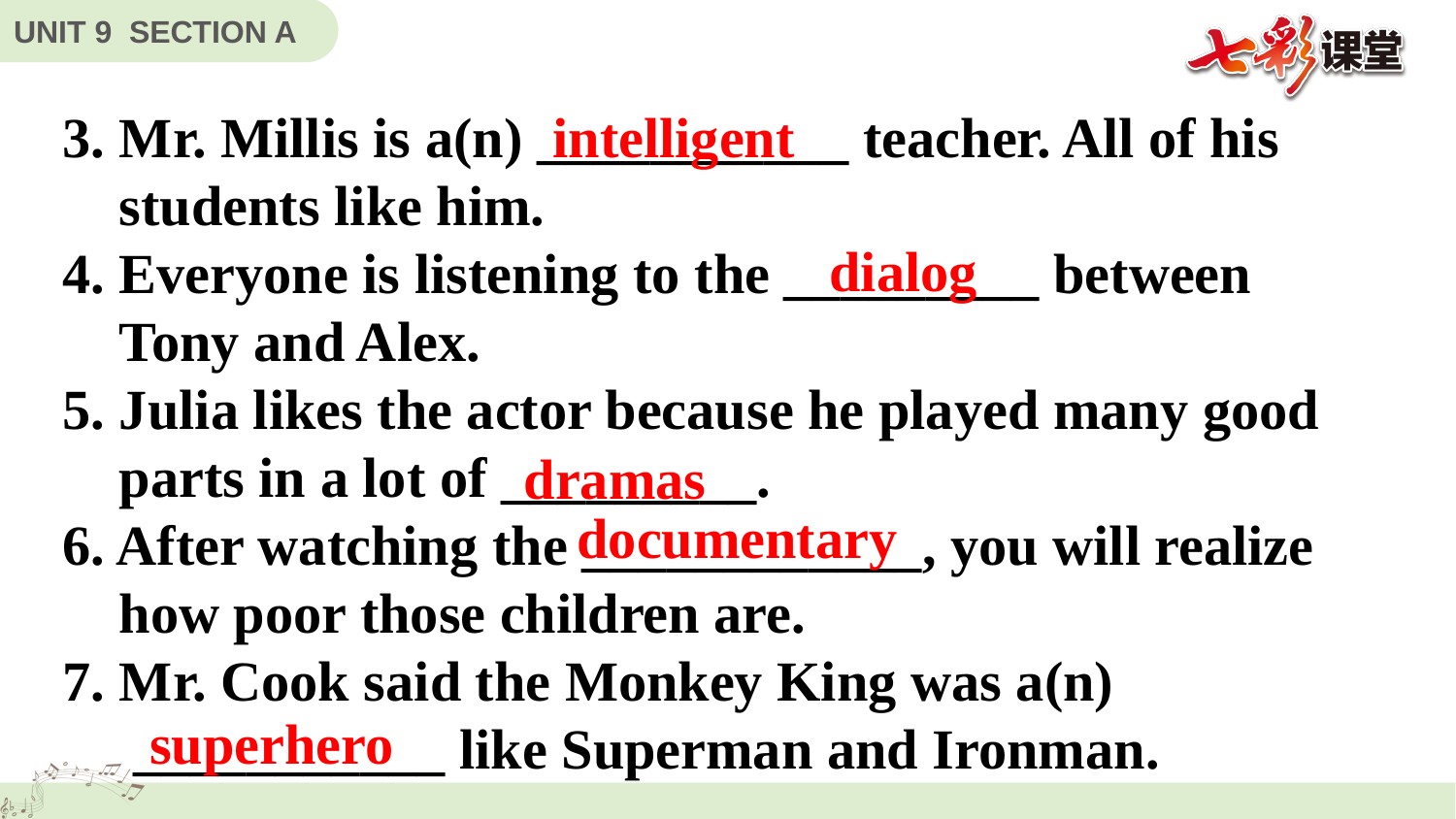

3. Mr. Millis is a(n) ___________ teacher. All of his
    students like him.
4. Everyone is listening to the _________ between
    Tony and Alex.
5. Julia likes the actor because he played many good
    parts in a lot of _________.
6. After watching the ____________, you will realize
    how poor those children are.
7. Mr. Cook said the Monkey King was a(n)
     ___________ like Superman and Ironman.
intelligent
 dialog
dramas
documentary
superhero